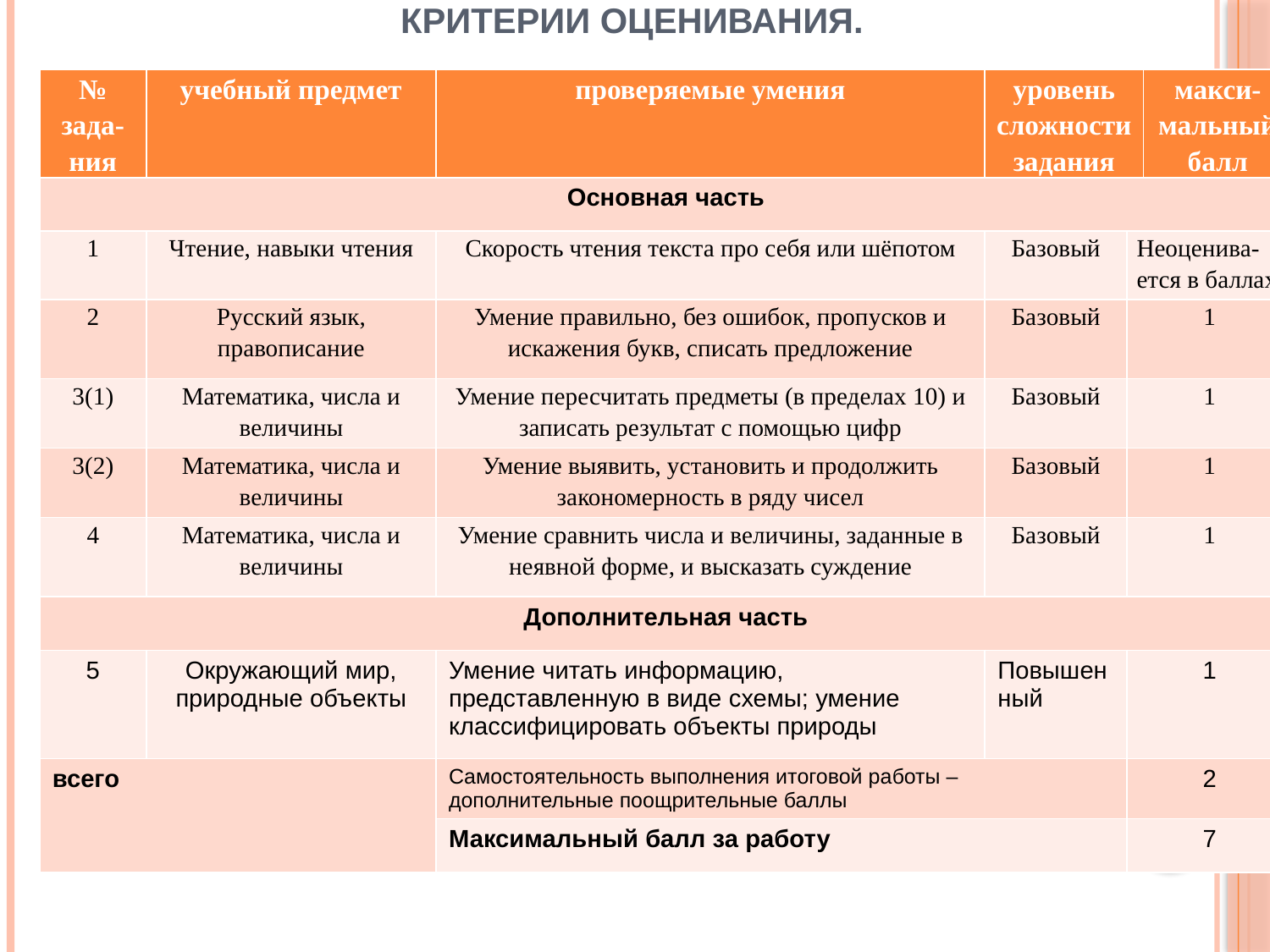

# Критерии оценивания.
| № зада-ния | учебный предмет | проверяемые умения | уровень сложности задания |  | макси-мальный балл |
| --- | --- | --- | --- | --- | --- |
| Основная часть |  |  |  |  |  |
| 1 | Чтение, навыки чтения | Скорость чтения текста про себя или шёпотом | Базовый | Неоценива-ется в баллах |  |
| 2 | Русский язык, правописание | Умение правильно, без ошибок, пропусков и искажения букв, списать предложение | Базовый | 1 |  |
| 3(1) | Математика, числа и величины | Умение пересчитать предметы (в пределах 10) и записать результат с помощью цифр | Базовый | 1 |  |
| 3(2) | Математика, числа и величины | Умение выявить, установить и продолжить закономерность в ряду чисел | Базовый | 1 |  |
| 4 | Математика, числа и величины | Умение сравнить числа и величины, заданные в неявной форме, и высказать суждение | Базовый | 1 |  |
| Дополнительная часть |  |  |  |  |  |
| 5 | Окружающий мир, природные объекты | Умение читать информацию, представленную в виде схемы; умение классифицировать объекты природы | Повышенный | 1 |  |
| всего |  | Самостоятельность выполнения итоговой работы – дополнительные поощрительные баллы |  | 2 |  |
|  |  | Максимальный балл за работу |  | 7 |  |